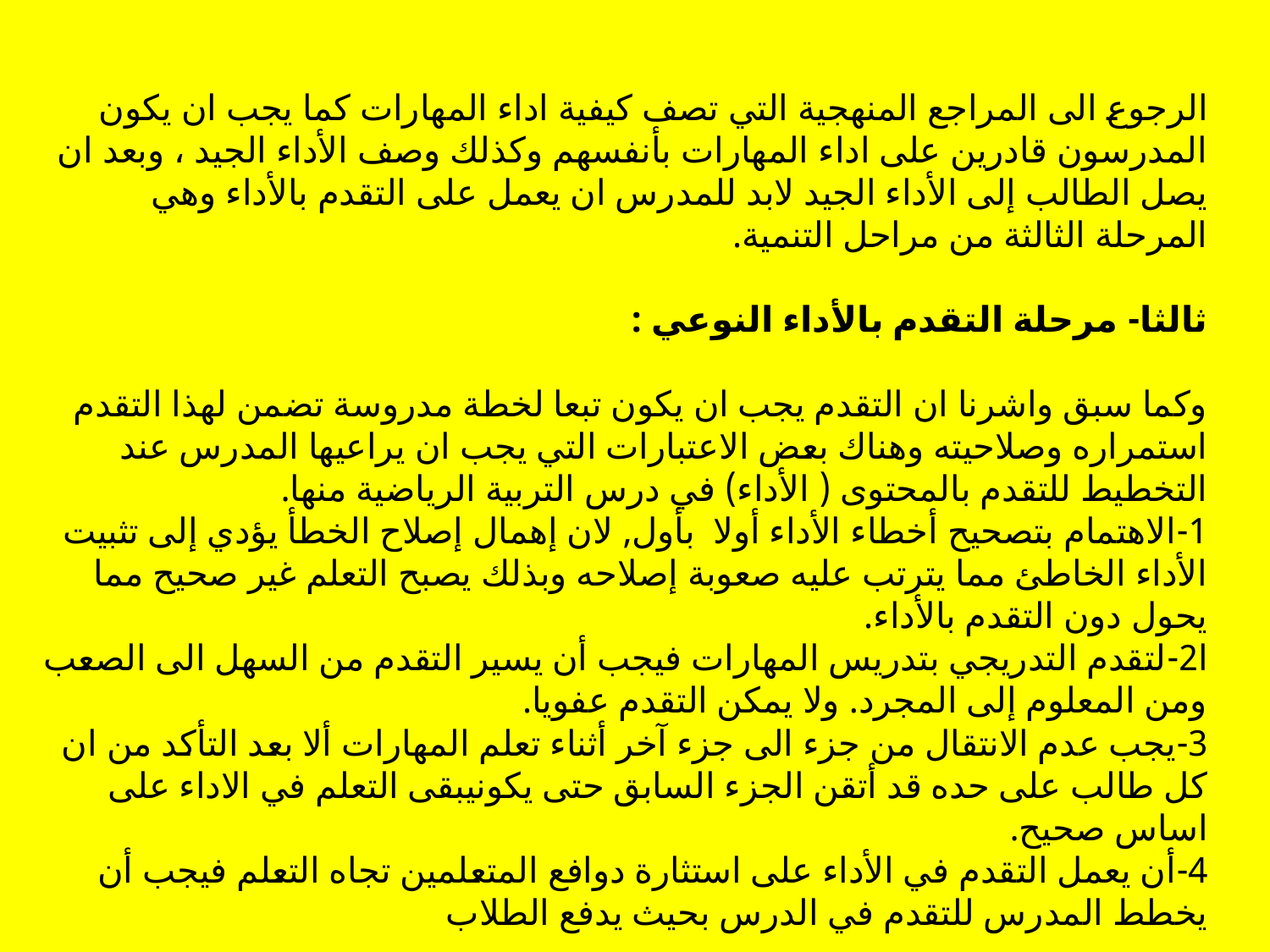

الرجوع الى المراجع المنهجية التي تصف كيفية اداء المهارات كما يجب ان يكون المدرسون قادرين على اداء المهارات بأنفسهم وكذلك وصف الأداء الجيد ، وبعد ان يصل الطالب إلى الأداء الجيد لابد للمدرس ان يعمل على التقدم بالأداء وهي المرحلة الثالثة من مراحل التنمية.

ثالثا- مرحلة التقدم بالأداء النوعي :

وكما سبق واشرنا ان التقدم يجب ان يكون تبعا لخطة مدروسة تضمن لهذا التقدم استمراره وصلاحيته وهناك بعض الاعتبارات التي يجب ان يراعيها المدرس عند التخطيط للتقدم بالمحتوى ( الأداء) في درس التربية الرياضية منها.
1-الاهتمام بتصحيح أخطاء الأداء أولا  بأول, لان إهمال إصلاح الخطأ يؤدي إلى تثبيت الأداء الخاطئ مما يترتب عليه صعوبة إصلاحه وبذلك يصبح التعلم غير صحيح مما يحول دون التقدم بالأداء.
ا2-لتقدم التدريجي بتدريس المهارات فيجب أن يسير التقدم من السهل الى الصعب ومن المعلوم إلى المجرد. ولا يمكن التقدم عفويا.
3-يجب عدم الانتقال من جزء الى جزء آخر أثناء تعلم المهارات ألا بعد التأكد من ان كل طالب على حده قد أتقن الجزء السابق حتى يكونيبقى التعلم في الاداء على اساس صحيح.
4-أن يعمل التقدم في الأداء على استثارة دوافع المتعلمين تجاه التعلم فيجب أن يخطط المدرس للتقدم في الدرس بحيث يدفع الطلاب